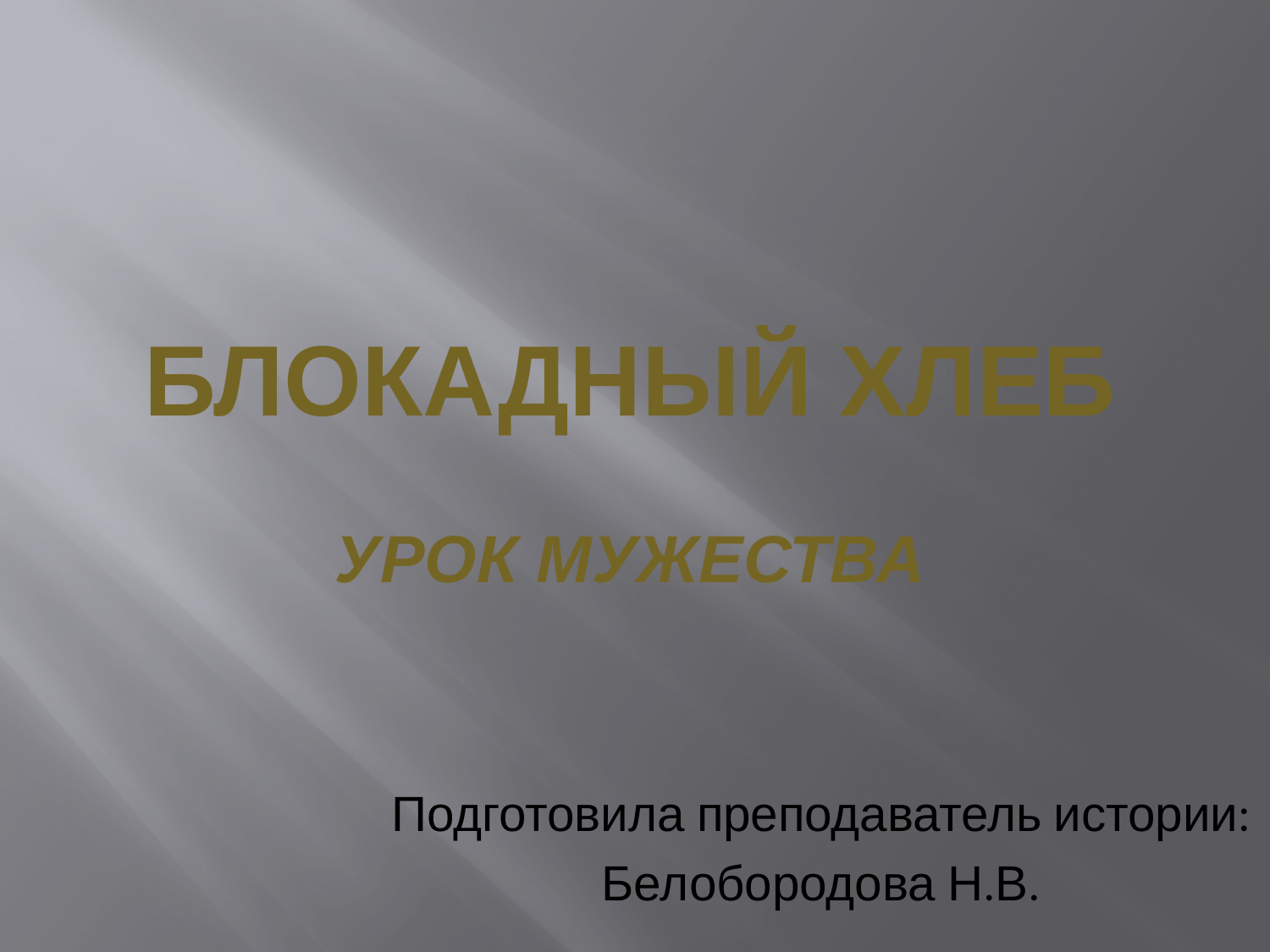

# Блокадный хлеб урок мужества
Подготовила преподаватель истории:
Белобородова Н.В.